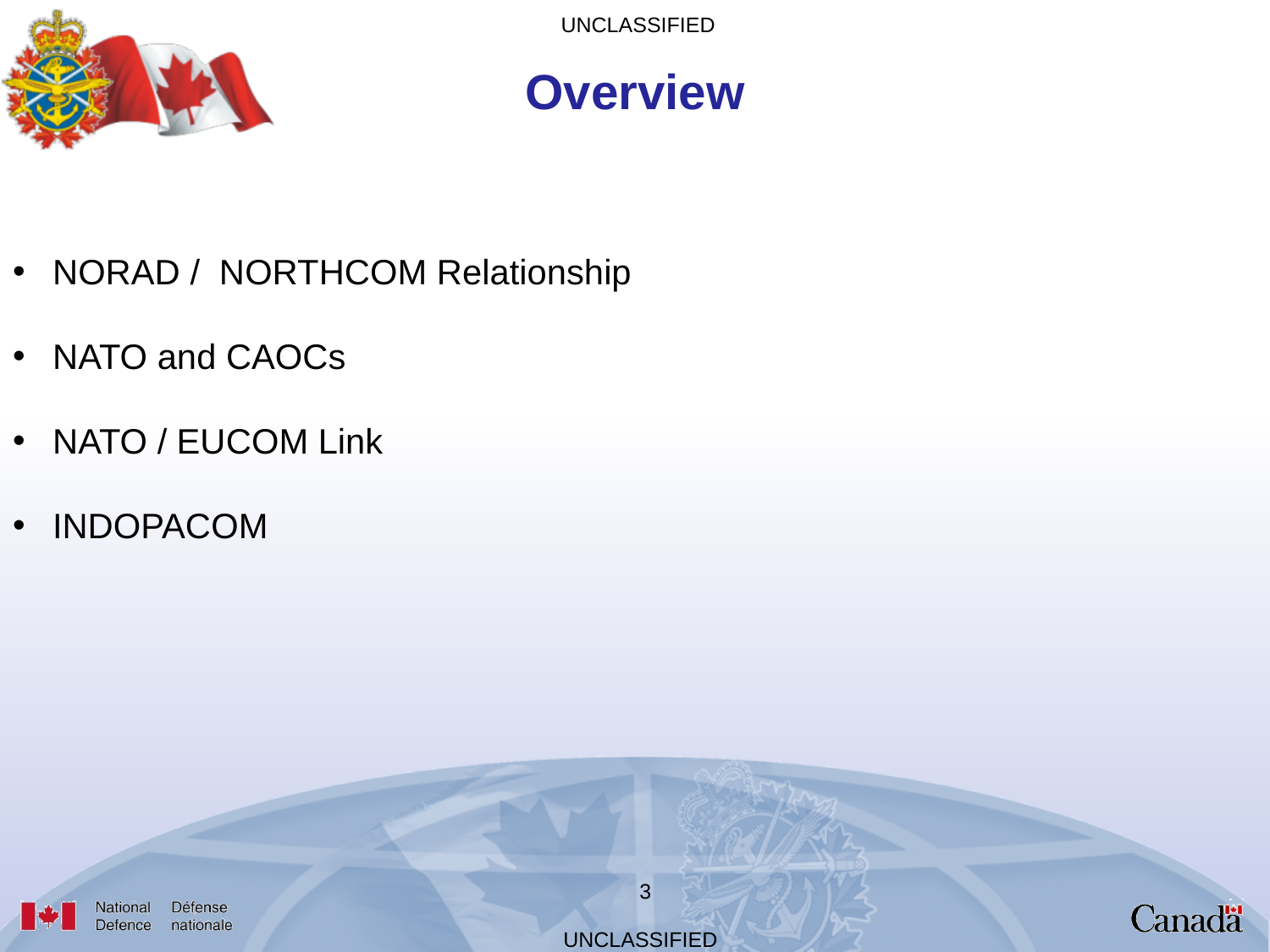

Overview
NORAD /  NORTHCOM Relationship

NATO and CAOCs

NATO / EUCOM Link

INDOPACOM